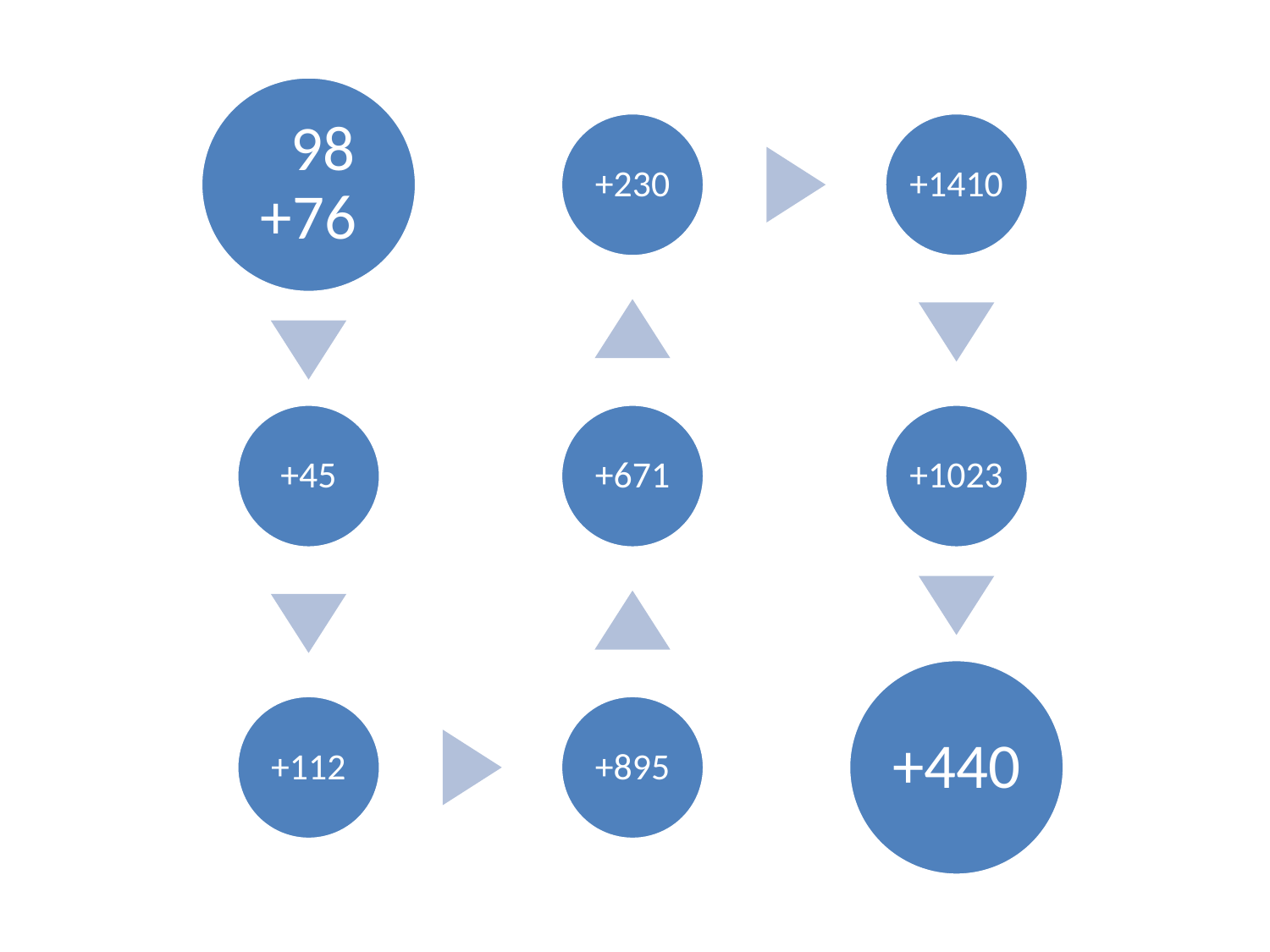

98
+76
+45
+112
+895
+671
+230
+1410
+1023
+440